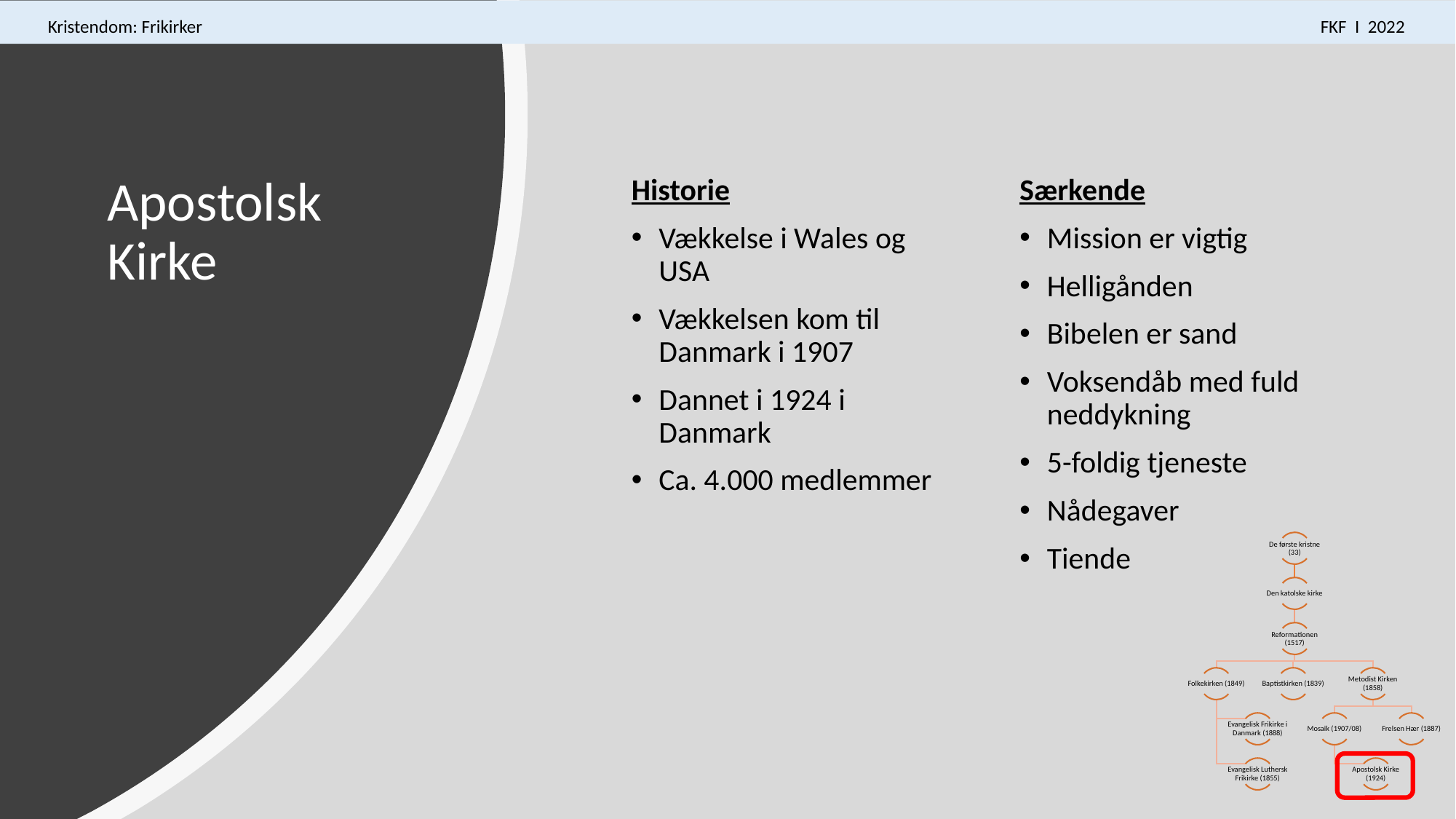

Kristendom: Frikirker			       								FKF  I  2022
# Apostolsk Kirke
Historie
Vækkelse i Wales og USA
Vækkelsen kom til Danmark i 1907
Dannet i 1924 i Danmark
Ca. 4.000 medlemmer
Særkende
Mission er vigtig
Helligånden
Bibelen er sand
Voksendåb med fuld neddykning
5-foldig tjeneste
Nådegaver
Tiende
De første kristne (33)
Den katolske kirke
Reformationen (1517)
Folkekirken (1849)
Evangelisk Frikirke i Danmark (1888)
Evangelisk Luthersk Frikirke (1855)
Baptistkirken (1839)
Metodist Kirken (1858)
Mosaik (1907/08)
Apostolsk Kirke (1924)
Frelsen Hær (1887)